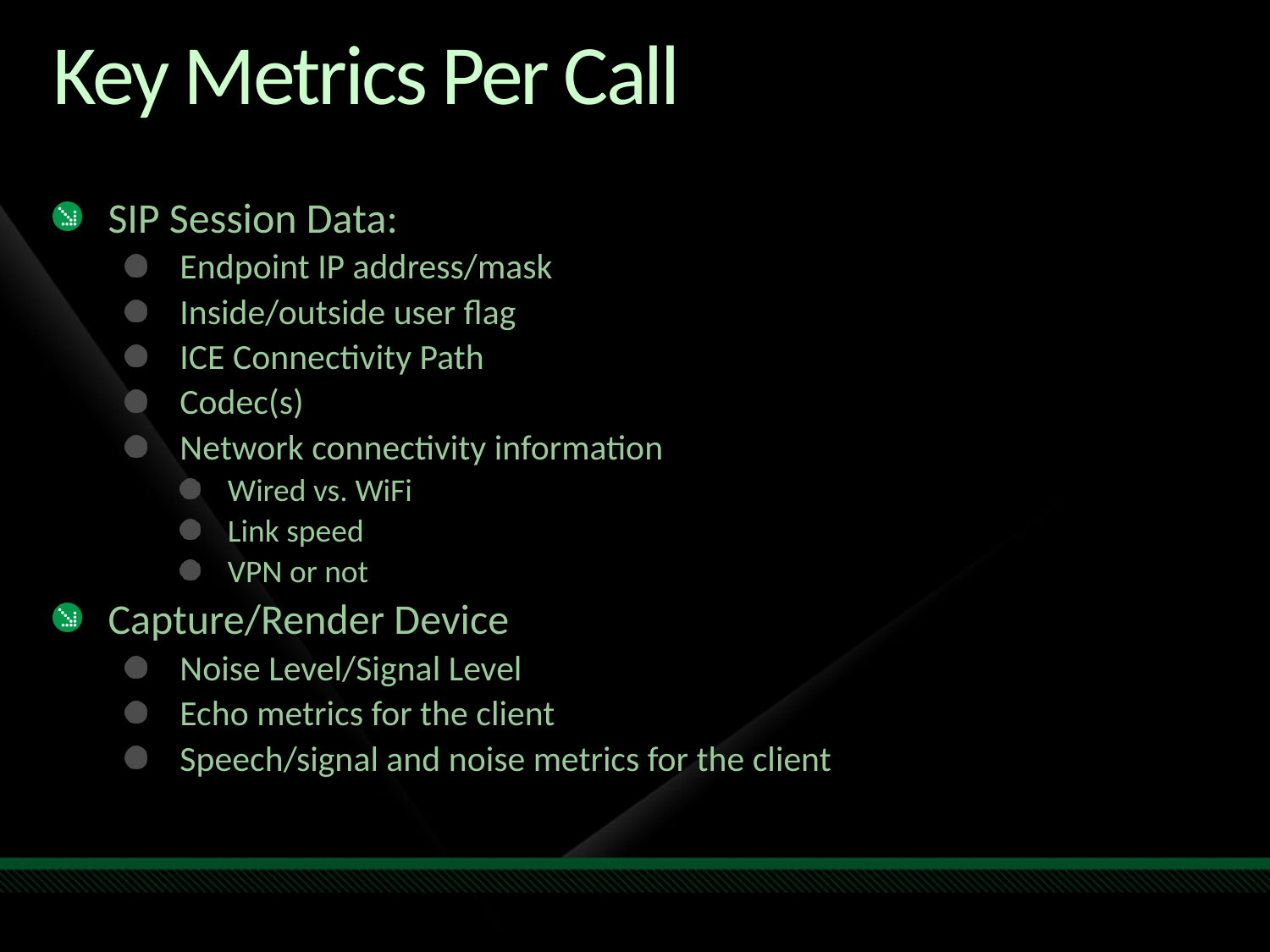

# Key Metrics Per Call
SIP Session Data:
Endpoint IP address/mask
Inside/outside user flag
ICE Connectivity Path
Codec(s)
Network connectivity information
Wired vs. WiFi
Link speed
VPN or not
Capture/Render Device
Noise Level/Signal Level
Echo metrics for the client
Speech/signal and noise metrics for the client